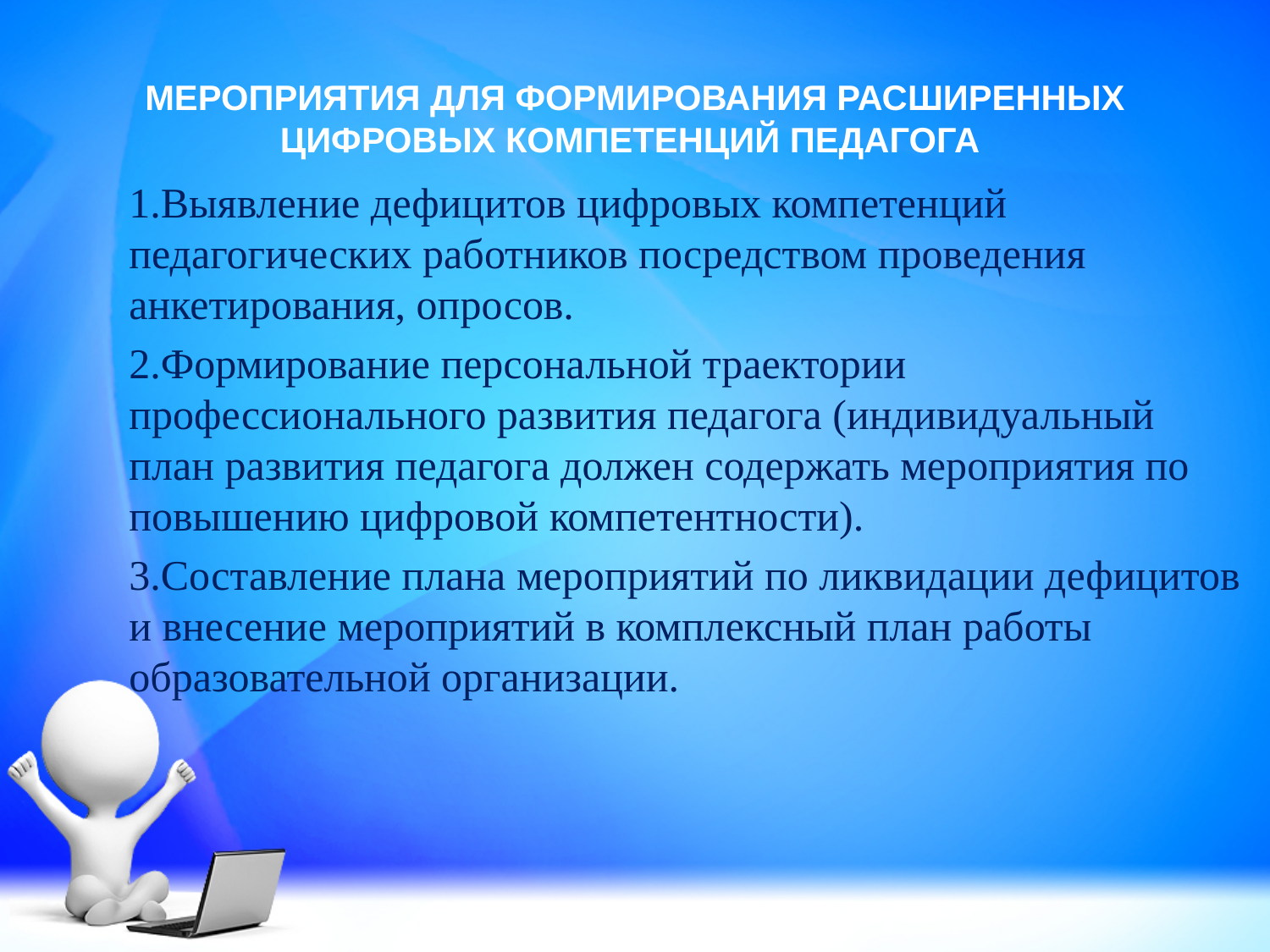

# МЕРОПРИЯТИЯ ДЛЯ ФОРМИРОВАНИЯ РАСШИРЕННЫХ ЦИФРОВЫХ КОМПЕТЕНЦИЙ ПЕДАГОГА
1.Выявление дефицитов цифровых компетенций педагогических работников посредством проведения анкетирования, опросов.
2.Формирование персональной траектории профессионального развития педагога (индивидуальный план развития педагога должен содержать мероприятия по повышению цифровой компетентности).
3.Составление плана мероприятий по ликвидации дефицитов и внесение мероприятий в комплексный план работы образовательной организации.